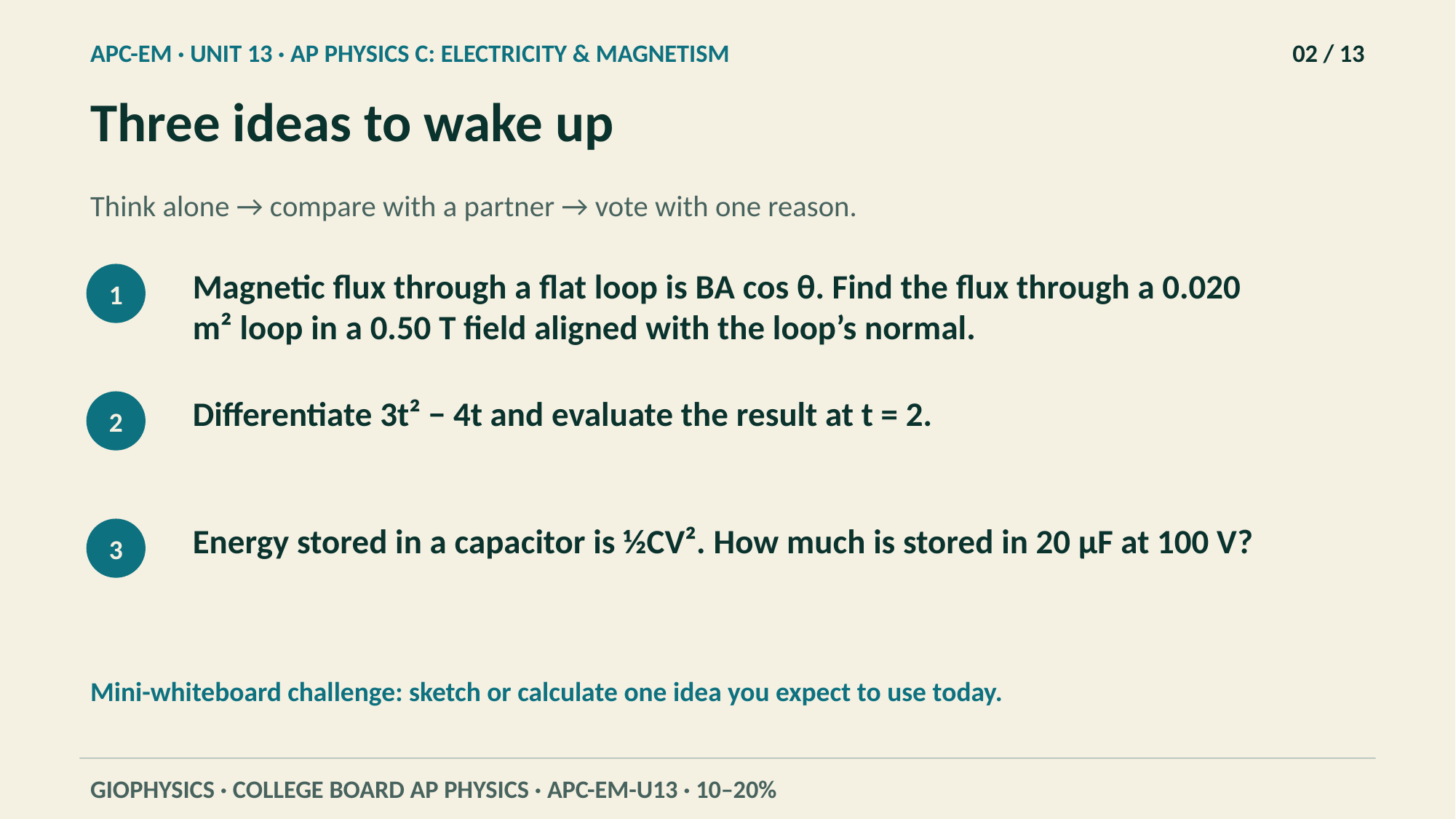

APC-EM · UNIT 13 · AP PHYSICS C: ELECTRICITY & MAGNETISM
02 / 13
Three ideas to wake up
Think alone → compare with a partner → vote with one reason.
Magnetic flux through a flat loop is BA cos θ. Find the flux through a 0.020 m² loop in a 0.50 T field aligned with the loop’s normal.

1
Differentiate 3t² − 4t and evaluate the result at t = 2.

2
Energy stored in a capacitor is ½CV². How much is stored in 20 μF at 100 V?

3
Mini-whiteboard challenge: sketch or calculate one idea you expect to use today.

GIOPHYSICS · COLLEGE BOARD AP PHYSICS · APC-EM-U13 · 10–20%